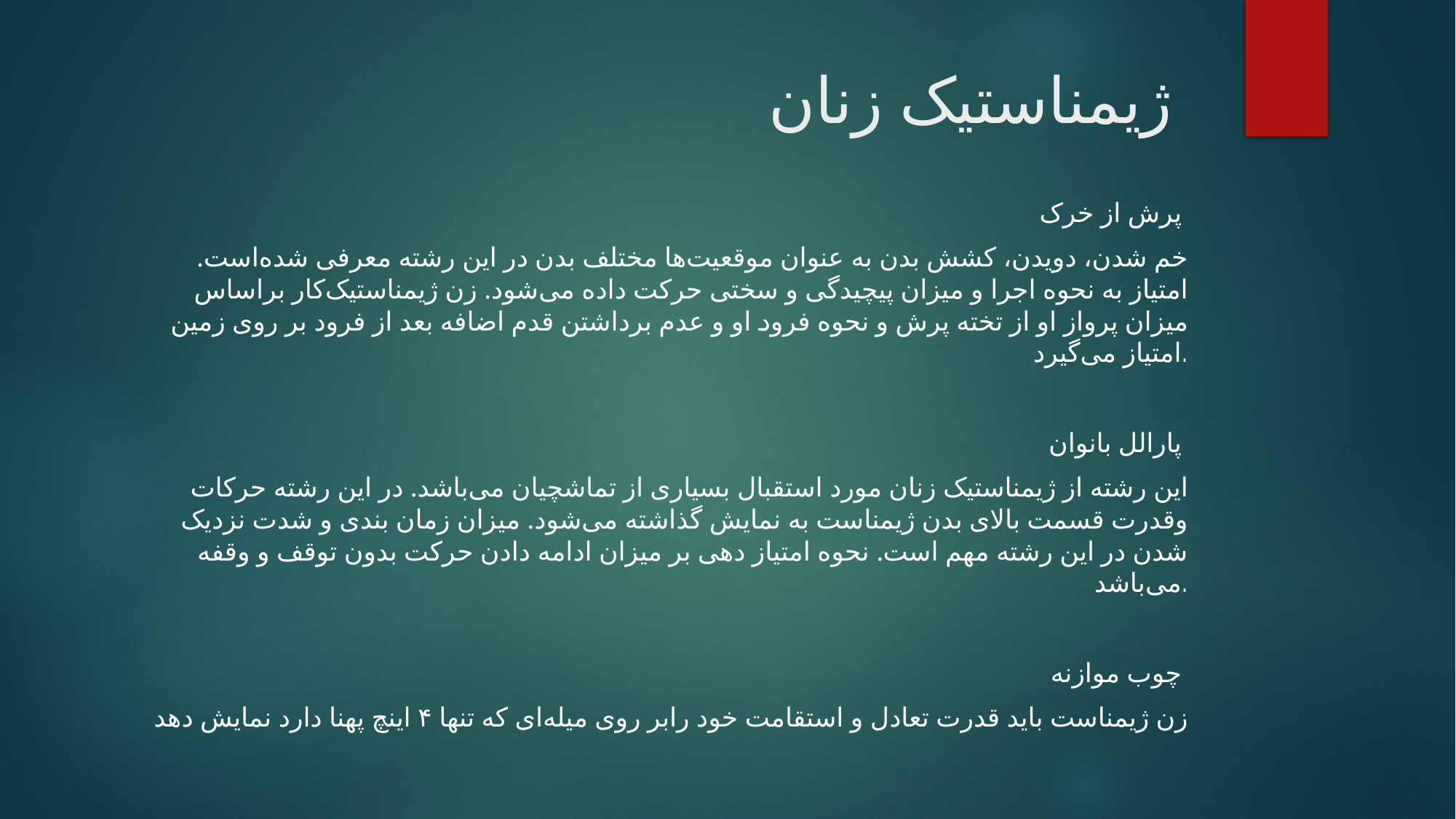

# ژیمناستیک زنان
پرش از خرک
خم شدن، دویدن، کشش بدن به عنوان موقعیت‌ها مختلف بدن در این رشته معرفی شده‌است. امتیاز به نحوه اجرا و میزان پیچیدگی و سختی حرکت داده می‌شود. زن ژیمناستیک‌کار براساس میزان پرواز او از تخته پرش و نحوه فرود او و عدم برداشتن قدم اضافه بعد از فرود بر روی زمین امتیاز می‌گیرد.

پارالل بانوان
این رشته از ژیمناستیک زنان مورد استقبال بسیاری از تماشچیان می‌باشد. در این رشته حرکات وقدرت قسمت بالای بدن ژیمناست به نمایش گذاشته می‌شود. میزان زمان بندی و شدت نزدیک شدن در این رشته مهم است. نحوه امتیاز دهی بر میزان ادامه دادن حرکت بدون توقف و وقفه می‌باشد.

چوب موازنه
زن ژیمناست باید قدرت تعادل و استقامت خود رابر روی میله‌ای که تنها ۴ اینچ پهنا دارد نمایش دهد